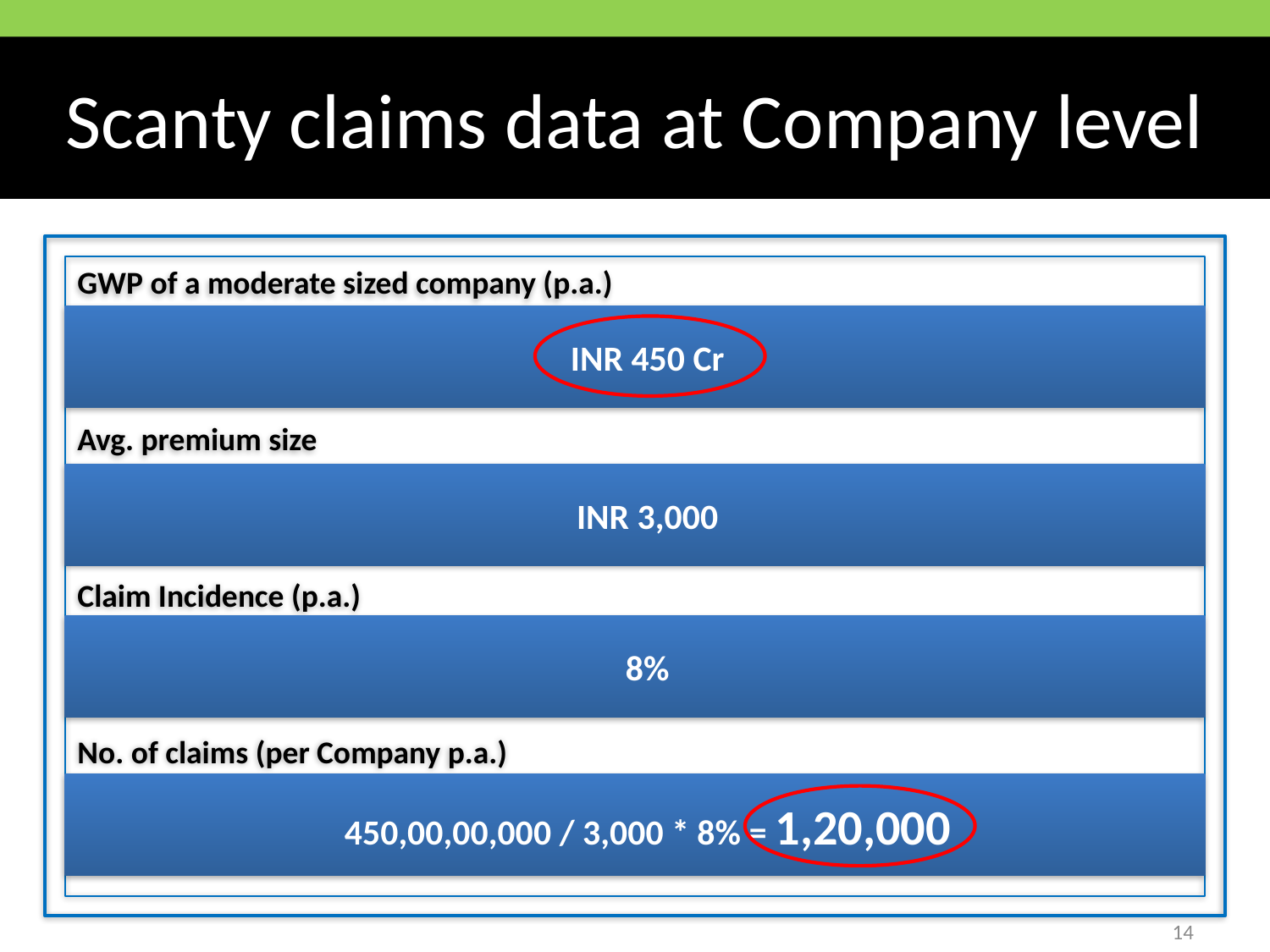

# Scanty claims data at Company level

GWP of a moderate sized company (p.a.)

Avg. premium size

Claim Incidence (p.a.)

No. of claims (per Company p.a.)

INR 450 Cr

INR 3,000
8%
450,00,00,000 / 3,000 * 8% = 1,20,000

14